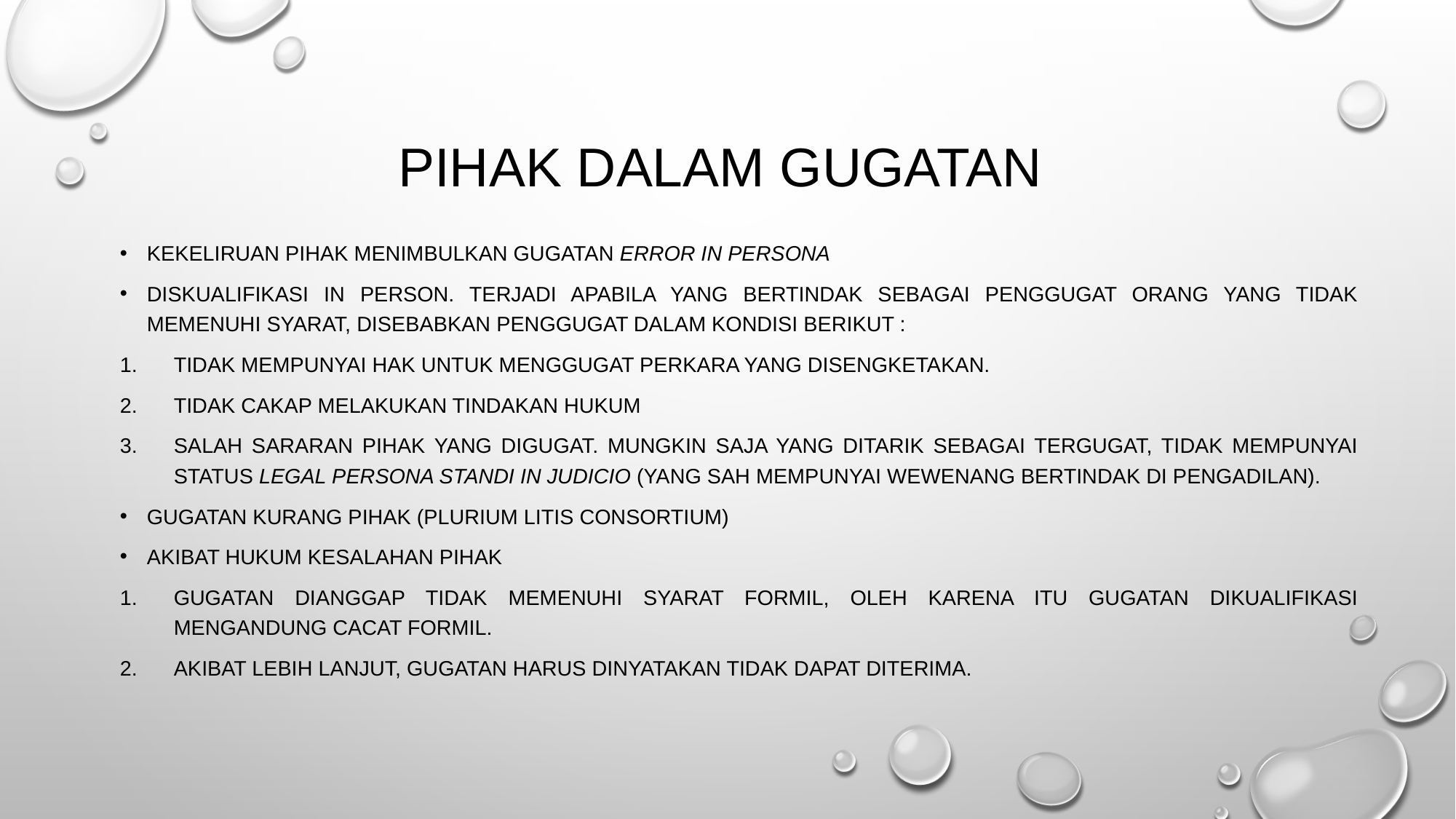

# Pihak dalam Gugatan
Kekeliruan pihak menimbulkan gugatan error in Persona
Diskualifikasi In Person. Terjadi apabila yang bertindak sebagai penggugat orang yang tidak memenuhi syarat, disebabkan penggugat dalam kondisi berikut :
Tidak mempunyai hak untuk menggugat perkara yang disengketakan.
Tidak cakap melakukan tindakan hukum
Salah sararan pihak yang digugat. Mungkin saja yang ditarik sebagai tergugat, tidak mempunyai status Legal Persona Standi in Judicio (yang sah mempunyai wewenang bertindak di pengadilan).
Gugatan kurang pihak (Plurium Litis Consortium)
Akibat hukum kesalahan pihak
Gugatan dianggap tidak memenuhi syarat formil, oleh karena itu gugatan dikualifikasi mengandung cacat formil.
Akibat lebih lanjut, gugatan harus dinyatakan tidak dapat diterima.